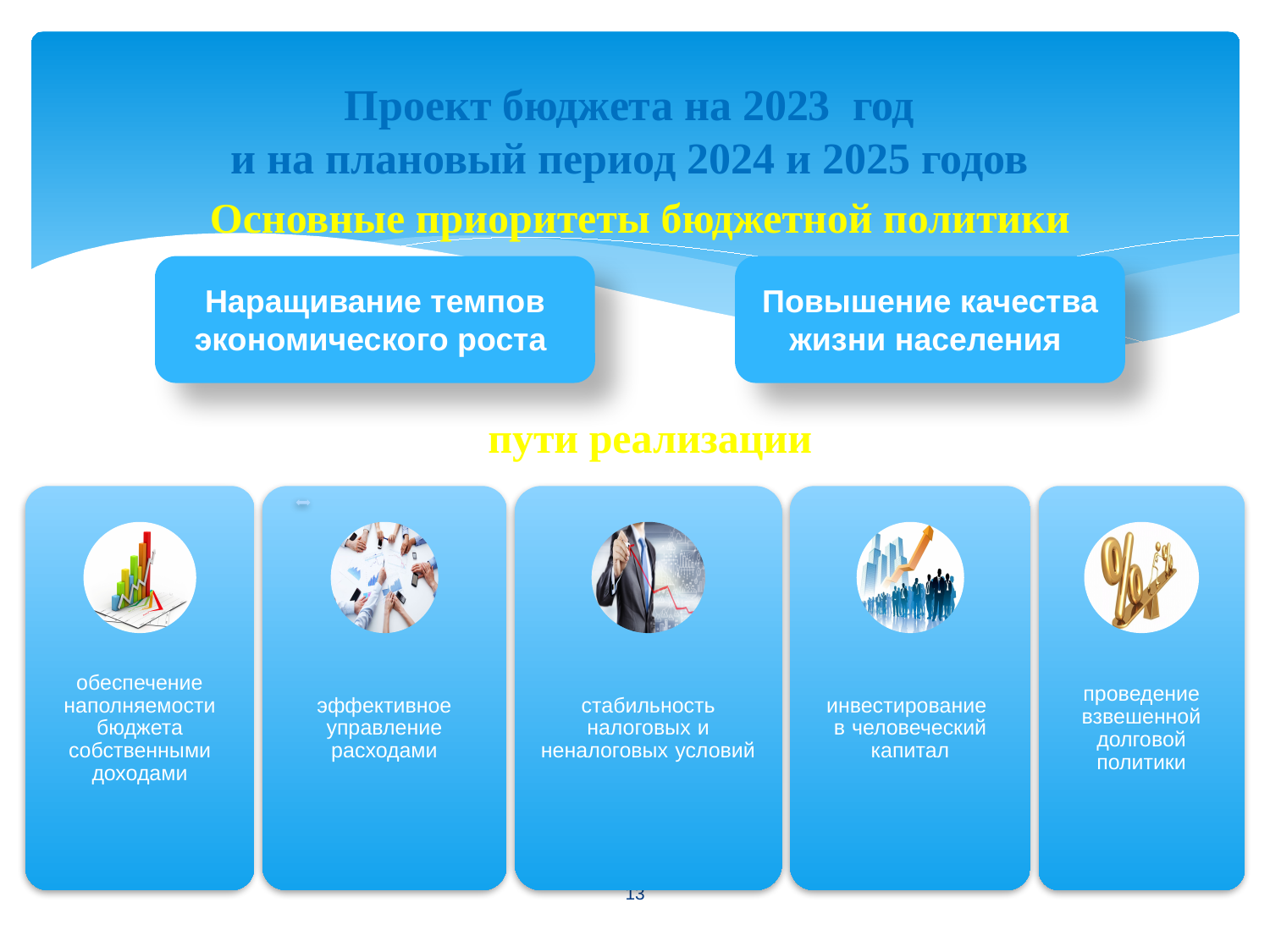

# Проект бюджета на 2023  год и на плановый период 2024 и 2025 годов
Основные приоритеты бюджетной политики
Наращивание темпов экономического роста
Повышение качества жизни населения
пути реализации
обеспечение наполняемости бюджета собственными доходами
эффективное управление расходами
стабильность налоговых и неналоговых условий
инвестирование
в человеческий капитал
проведение взвешенной долговой политики
13